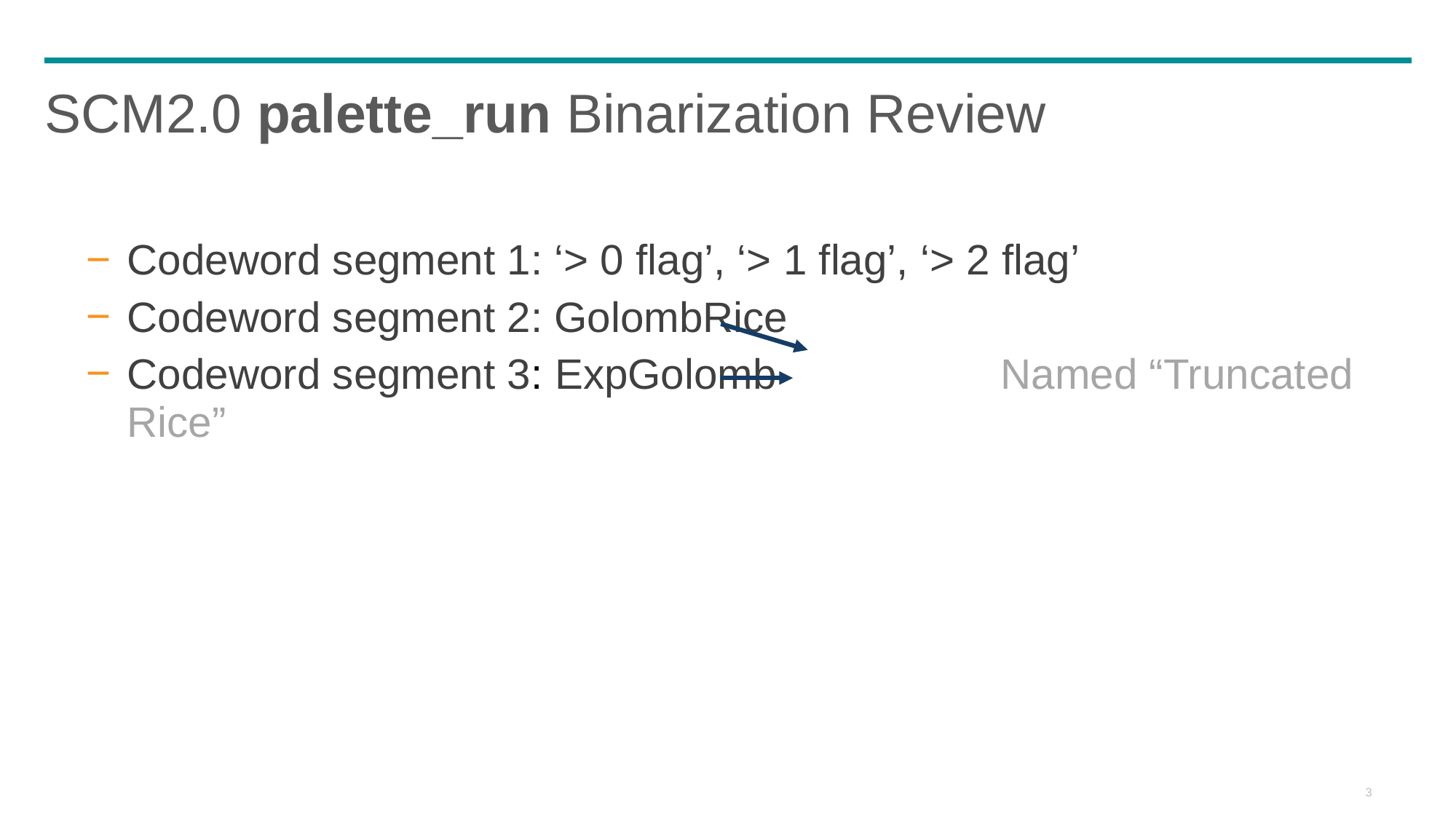

# SCM2.0 palette_run Binarization Review
Codeword segment 1: ‘> 0 flag’, ‘> 1 flag’, ‘> 2 flag’
Codeword segment 2: GolombRice
Codeword segment 3: ExpGolomb 	 	Named “Truncated Rice”